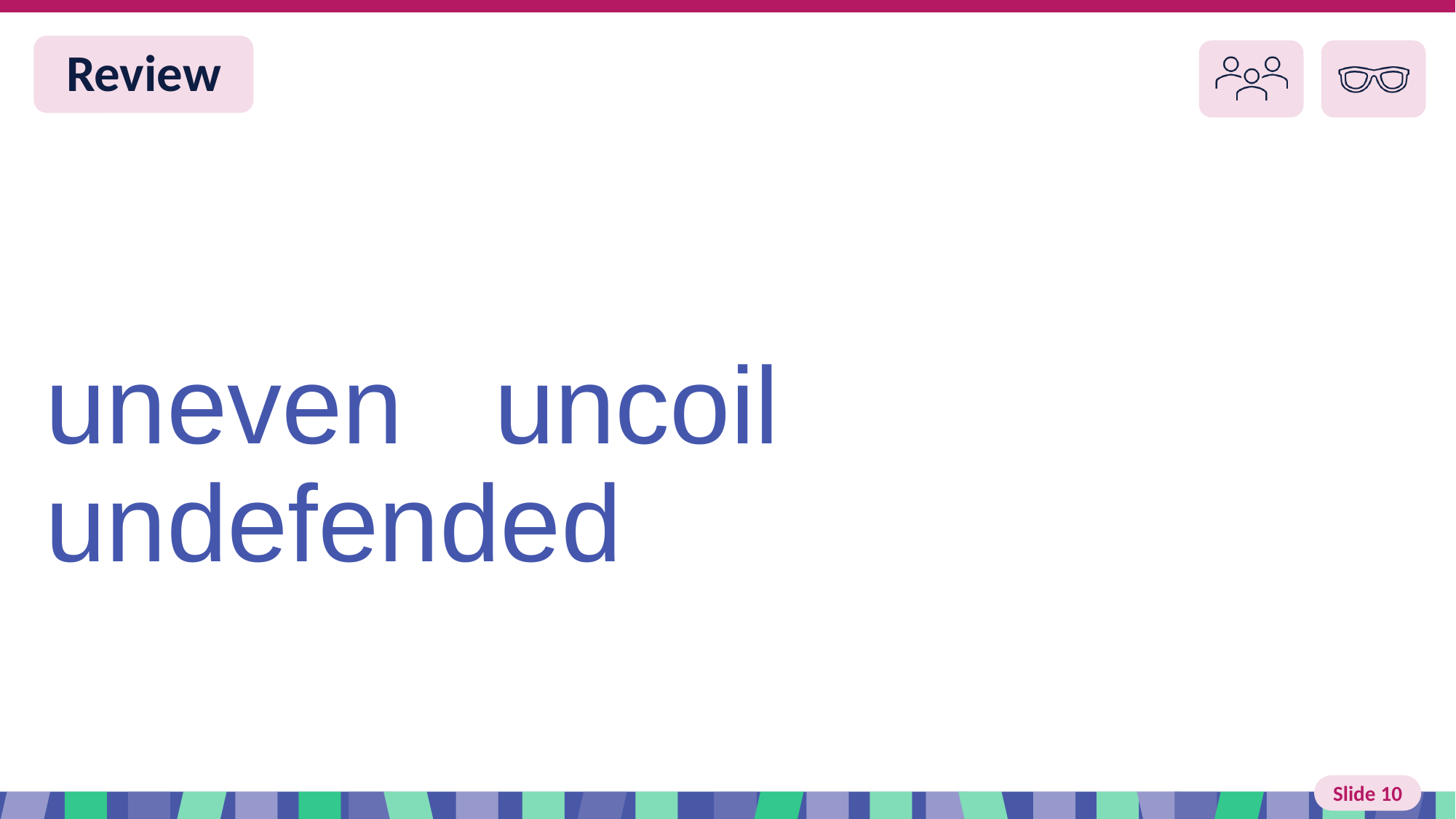

Slide 10 Review You do
uneven   uncoil   undefended